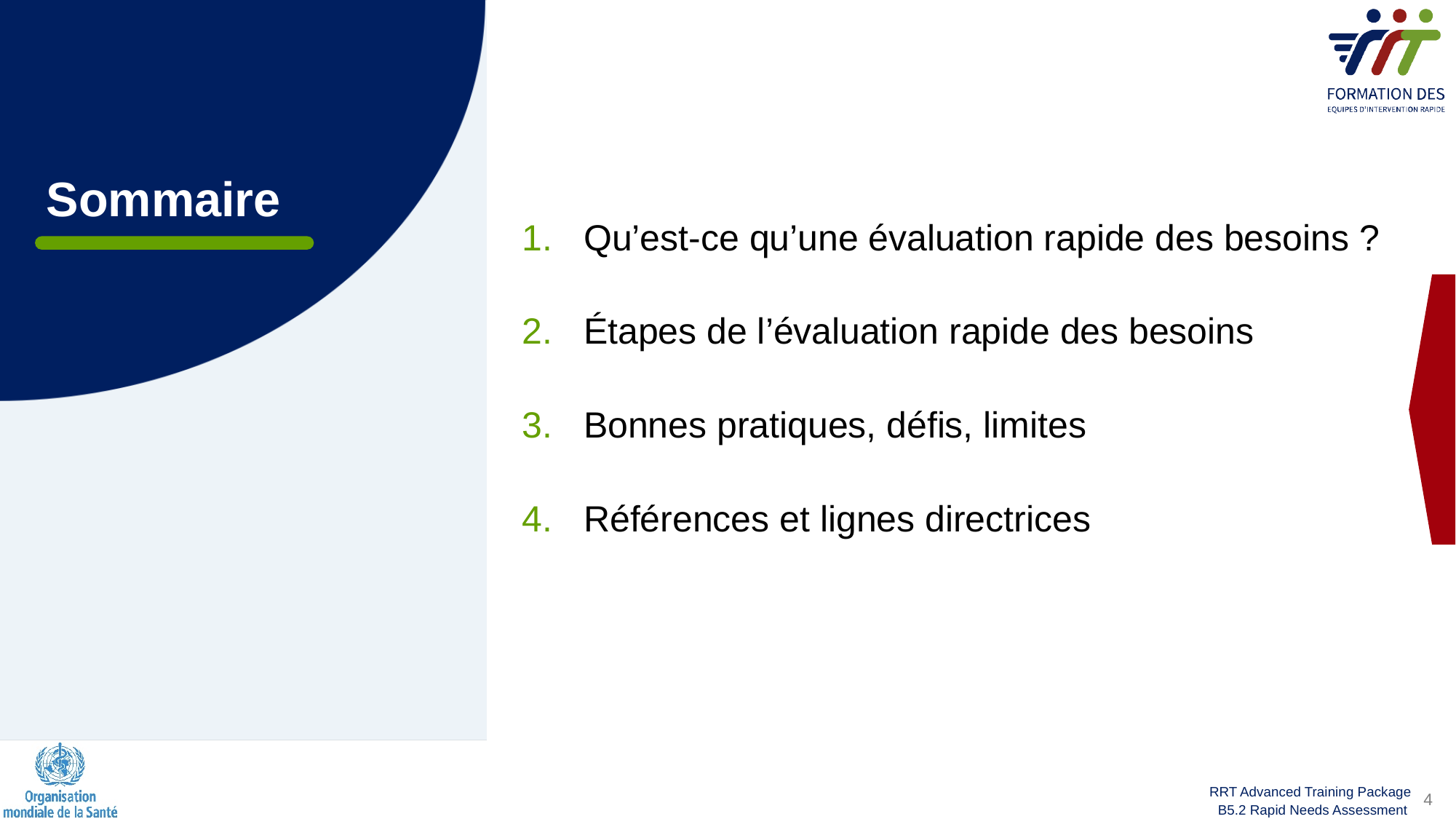

# Sommaire
Qu’est-ce qu’une évaluation rapide des besoins ?

Étapes de l’évaluation rapide des besoins

Bonnes pratiques, défis, limites

Références et lignes directrices